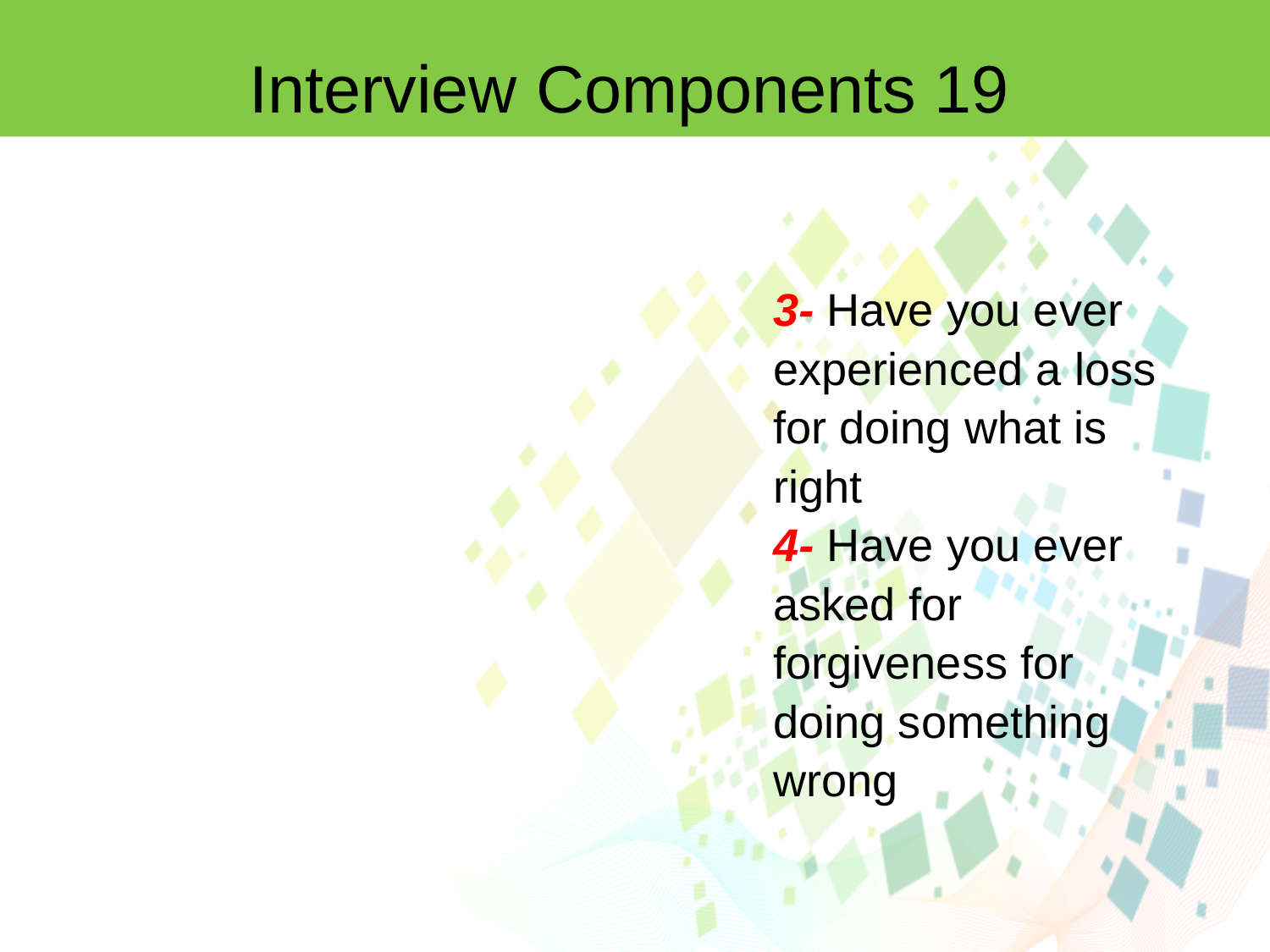

Interview Components 19
3- Have you ever experienced a loss for doing what is right
4- Have you ever asked for forgiveness for doing something wrong